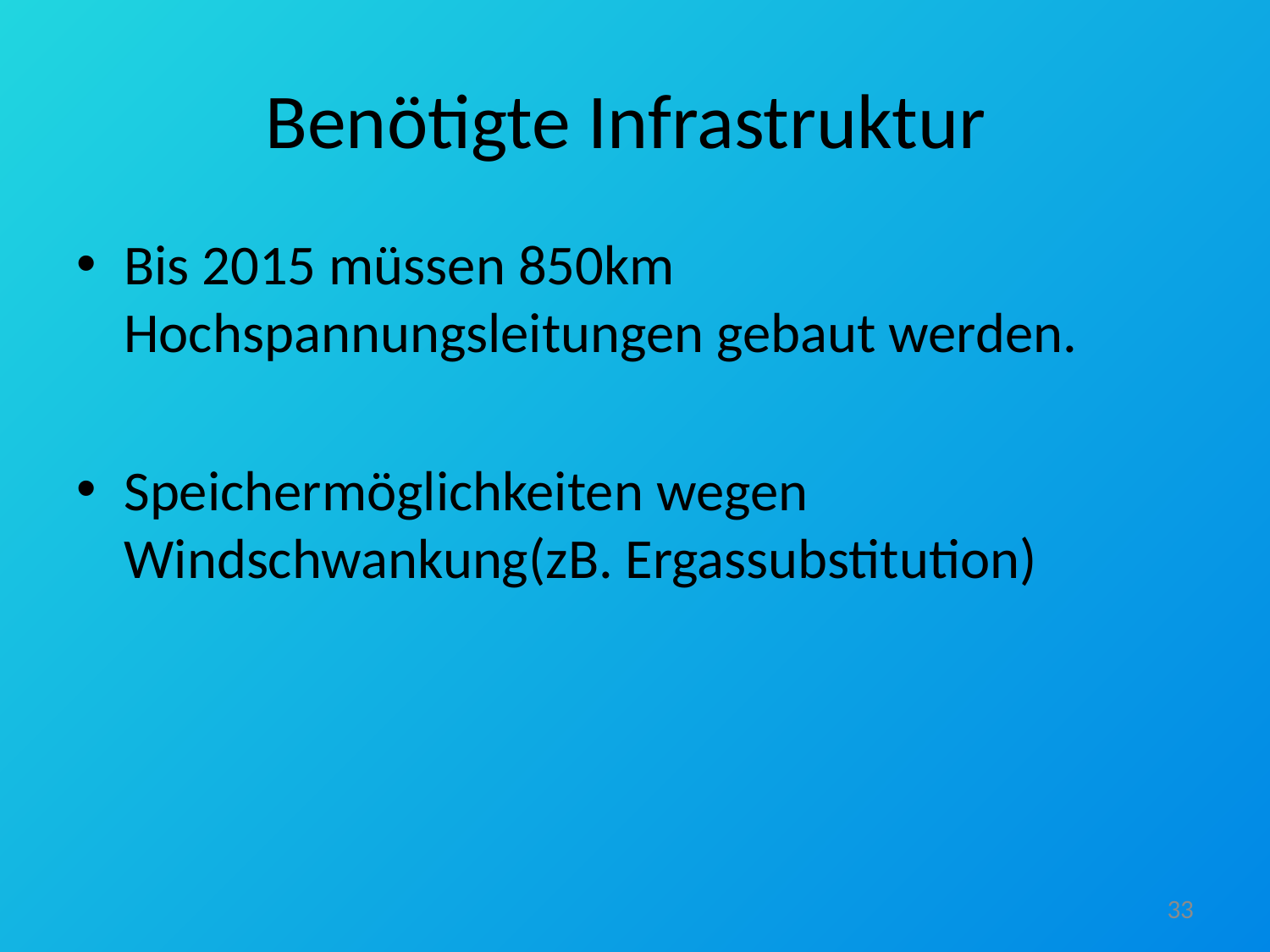

# Benötigte Infrastruktur
Bis 2015 müssen 850km Hochspannungsleitungen gebaut werden.

Speichermöglichkeiten wegen Windschwankung(zB. Ergassubstitution)

33